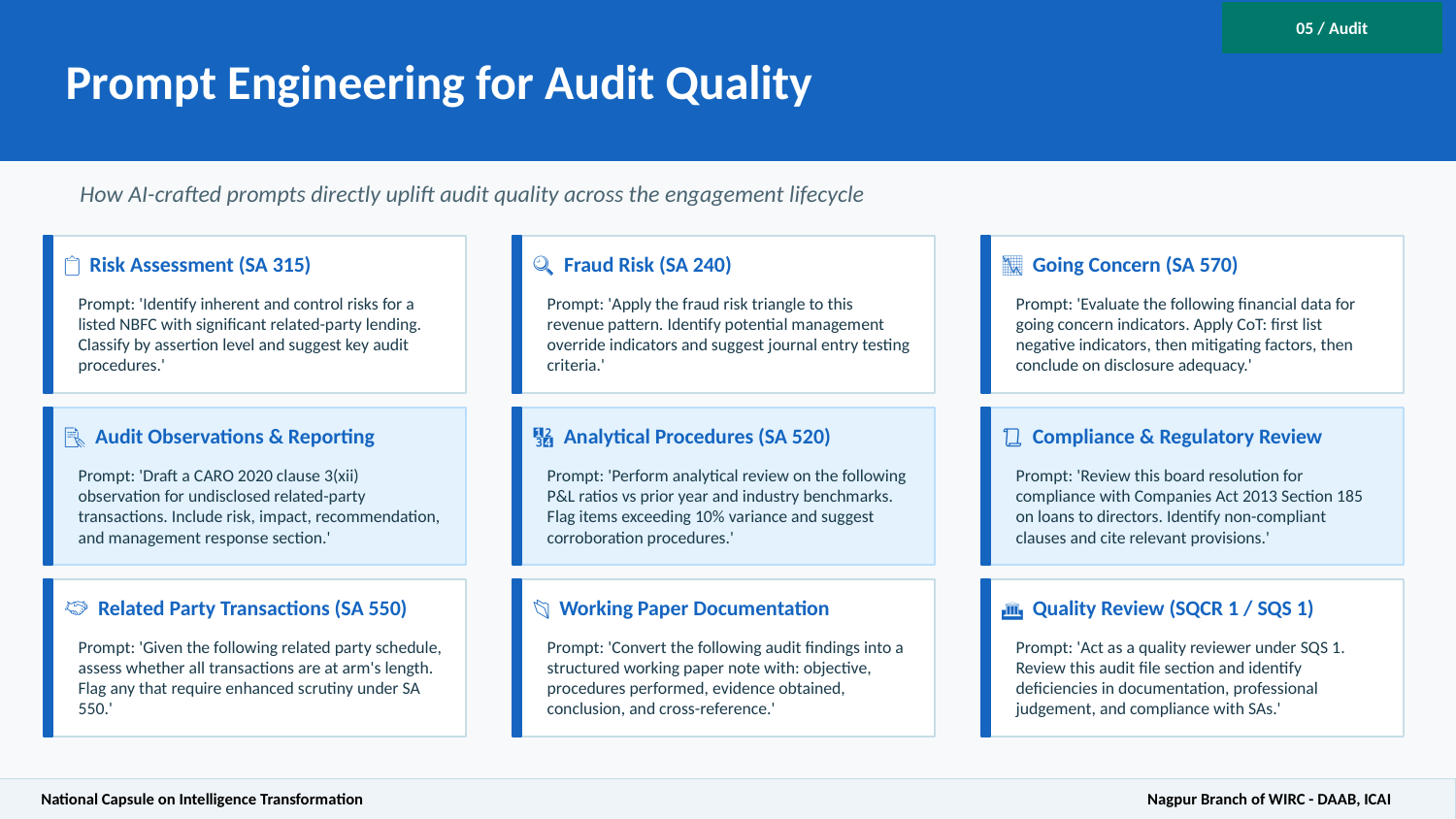

Prompt Engineering for Audit Quality

05 / Audit
How AI-crafted prompts directly uplift audit quality across the engagement lifecycle

📋  Risk Assessment (SA 315)
🔍  Fraud Risk (SA 240)
📉  Going Concern (SA 570)
Prompt: 'Identify inherent and control risks for a listed NBFC with significant related-party lending. Classify by assertion level and suggest key audit procedures.'
Prompt: 'Apply the fraud risk triangle to this revenue pattern. Identify potential management override indicators and suggest journal entry testing criteria.'
Prompt: 'Evaluate the following financial data for going concern indicators. Apply CoT: first list negative indicators, then mitigating factors, then conclude on disclosure adequacy.'

📝  Audit Observations & Reporting
🔢  Analytical Procedures (SA 520)
📜  Compliance & Regulatory Review
Prompt: 'Draft a CARO 2020 clause 3(xii) observation for undisclosed related-party transactions. Include risk, impact, recommendation, and management response section.'
Prompt: 'Perform analytical review on the following P&L ratios vs prior year and industry benchmarks. Flag items exceeding 10% variance and suggest corroboration procedures.'
Prompt: 'Review this board resolution for compliance with Companies Act 2013 Section 185 on loans to directors. Identify non-compliant clauses and cite relevant provisions.'

🤝  Related Party Transactions (SA 550)
📂  Working Paper Documentation
🏛️  Quality Review (SQCR 1 / SQS 1)
Prompt: 'Given the following related party schedule, assess whether all transactions are at arm's length. Flag any that require enhanced scrutiny under SA 550.'
Prompt: 'Convert the following audit findings into a structured working paper note with: objective, procedures performed, evidence obtained, conclusion, and cross-reference.'
Prompt: 'Act as a quality reviewer under SQS 1. Review this audit file section and identify deficiencies in documentation, professional judgement, and compliance with SAs.'
National Capsule on Intelligence Transformation					                        Nagpur Branch of WIRC - DAAB, ICAI